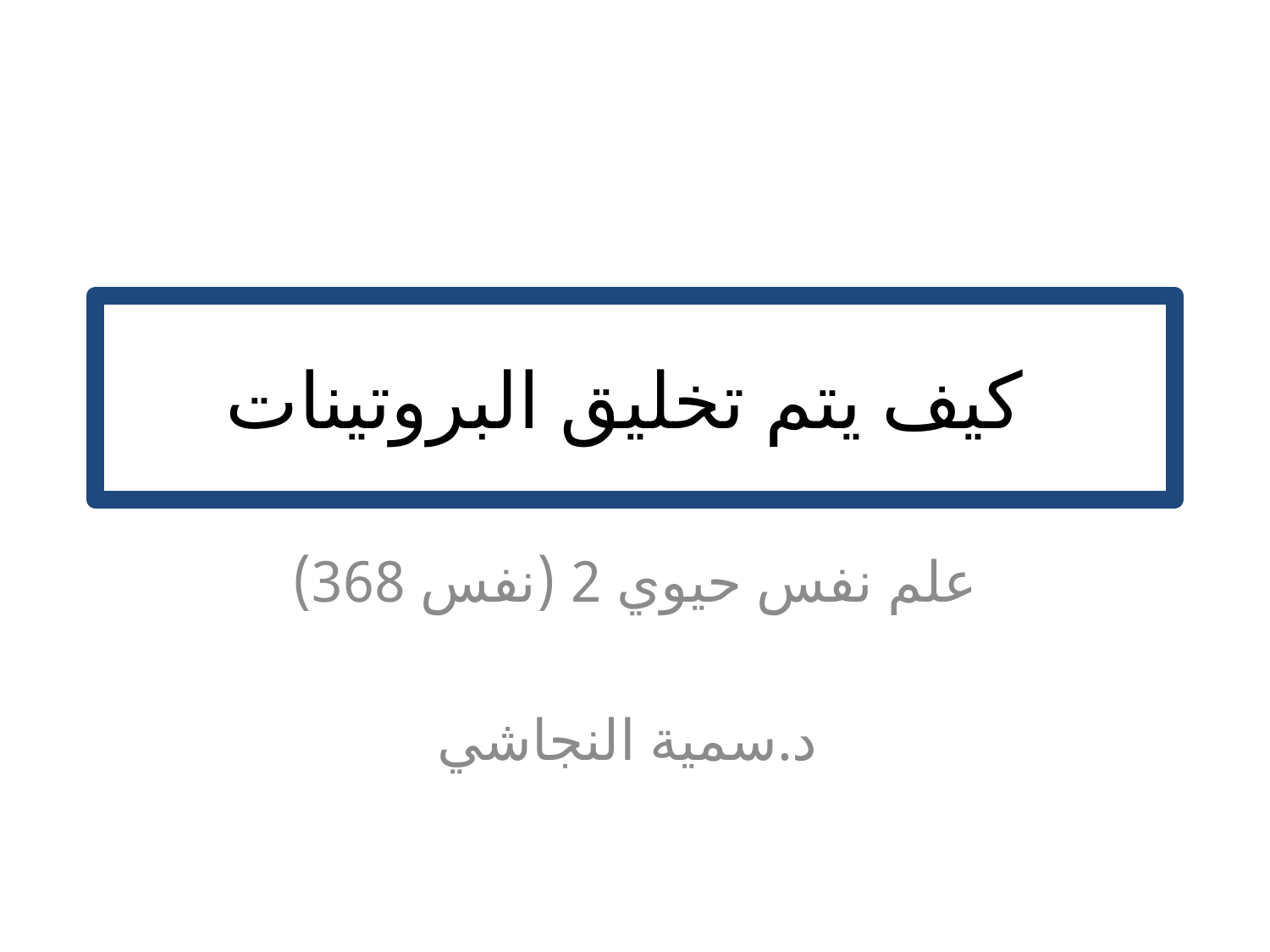

# كيف يتم تخليق البروتينات
علم نفس حيوي 2 (نفس 368)

د.سمية النجاشي